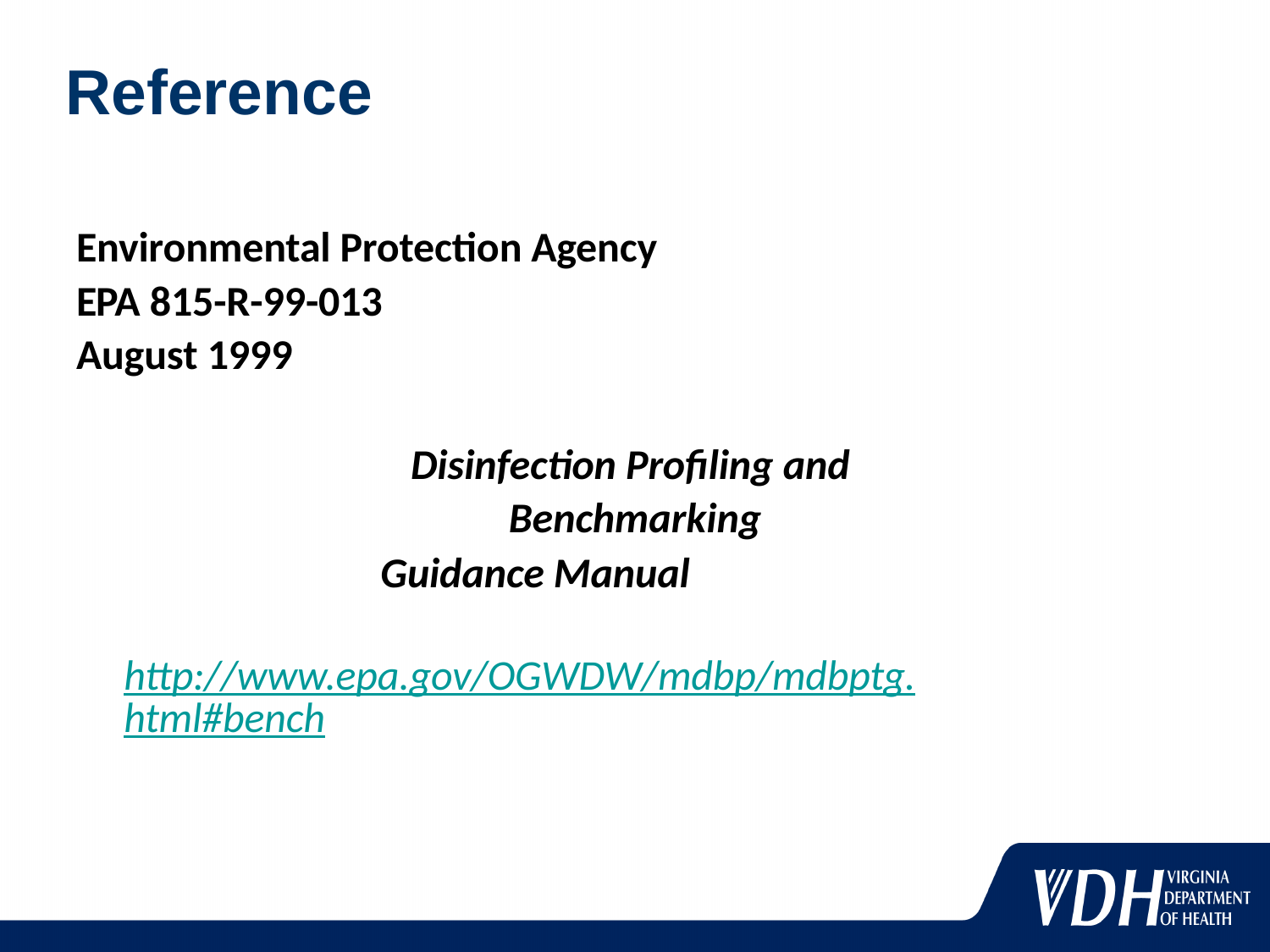

# Reference
Environmental Protection Agency  EPA 815-R-99-013
August 1999

Disinfection Profiling and  Benchmarking
Guidance Manual

http://www.epa.gov/OGWDW/mdbp/mdbptg.html#bench